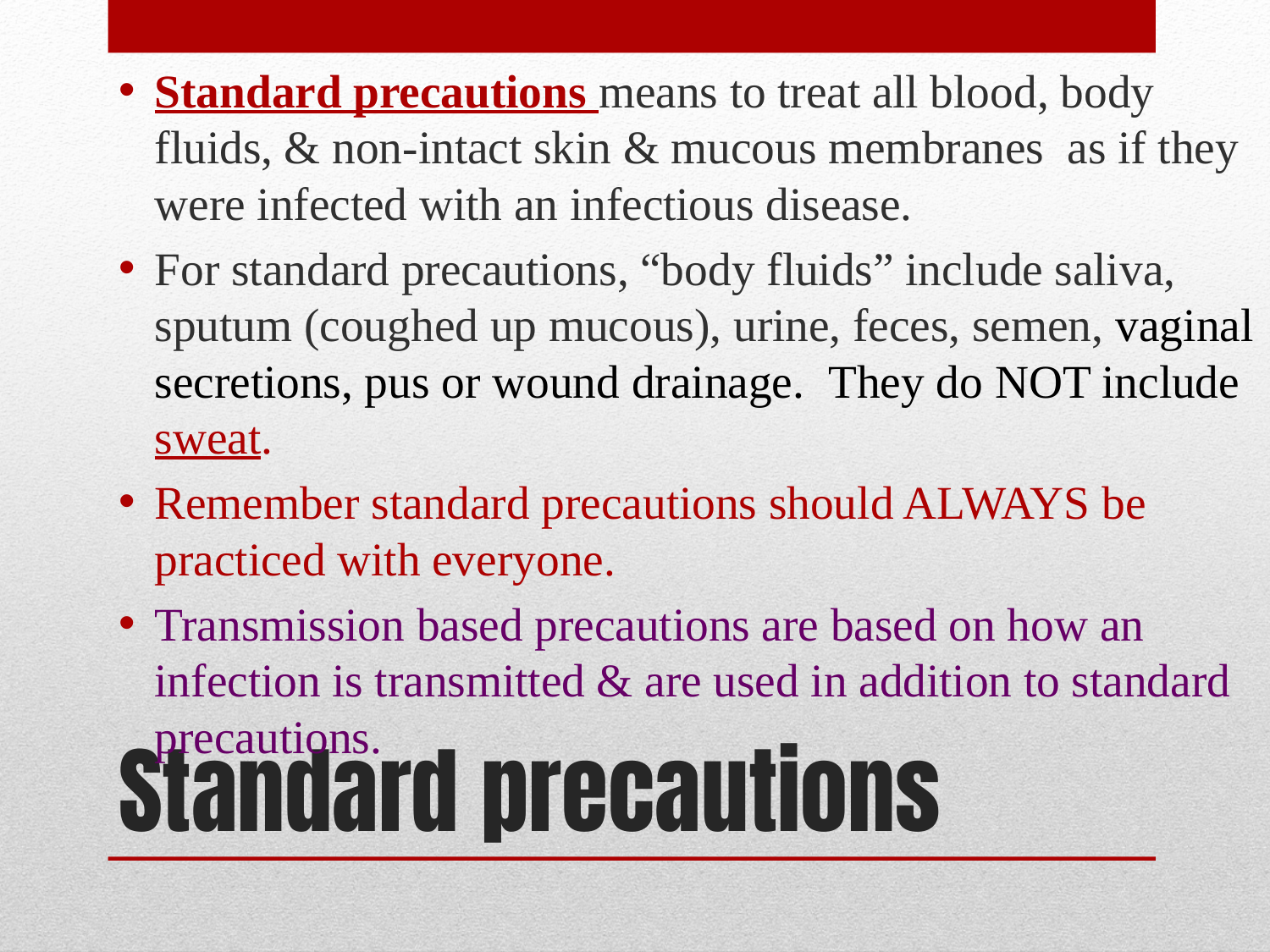

Standard precautions means to treat all blood, body fluids, & non-intact skin & mucous membranes  as if they were infected with an infectious disease.
For standard precautions, “body fluids” include saliva, sputum (coughed up mucous), urine, feces, semen, vaginal secretions, pus or wound drainage.  They do NOT include sweat.
Remember standard precautions should ALWAYS be practiced with everyone.
Transmission based precautions are based on how an infection is transmitted & are used in addition to standard precautions.
# Standard precautions